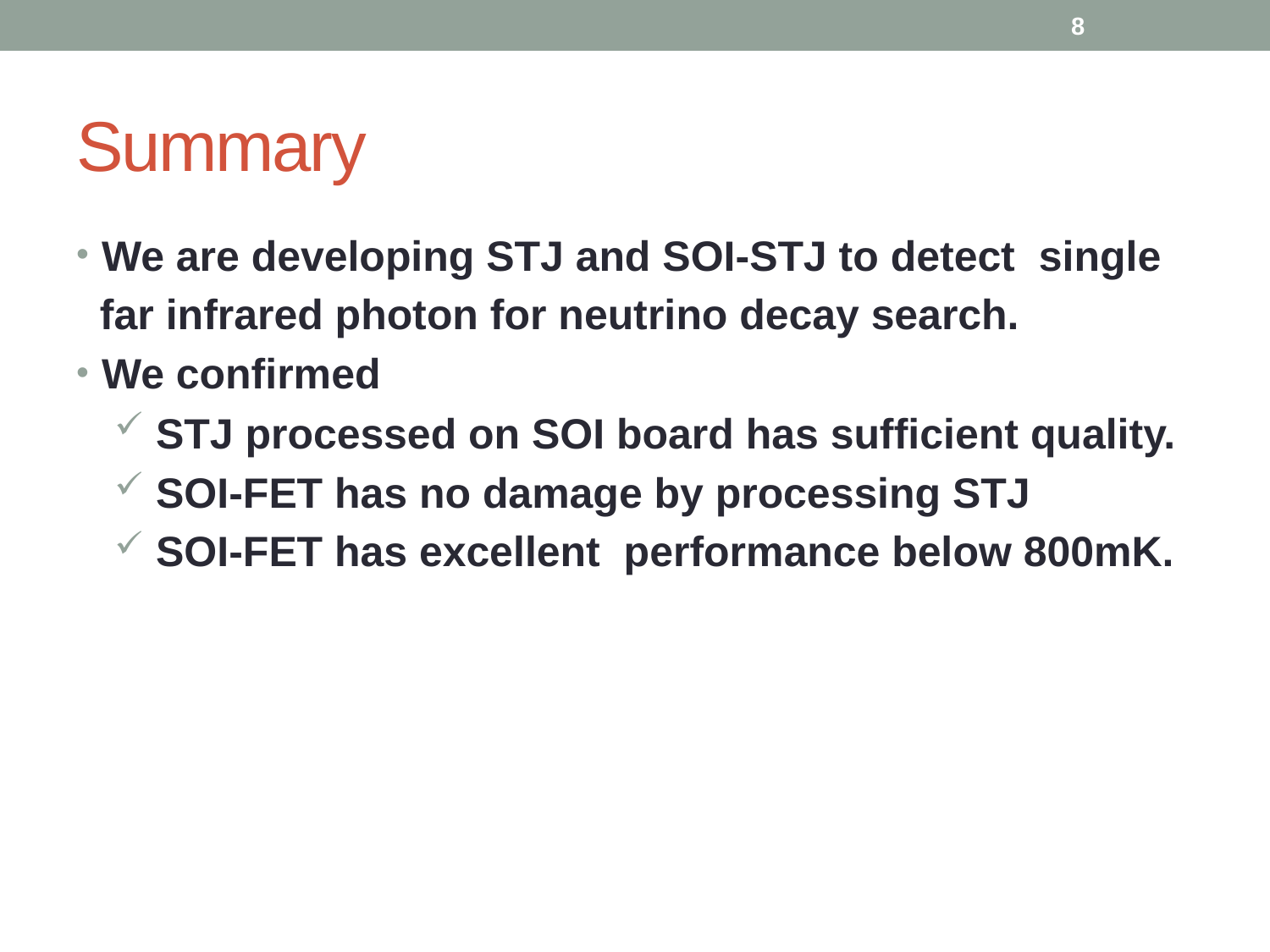

8
# Summary
We are developing STJ and SOI-STJ to detect  single
  far infrared photon for neutrino decay search.
We confirmed
 STJ processed on SOI board has sufficient quality.
 SOI-FET has no damage by processing STJ
 SOI-FET has excellent  performance below 800mK.